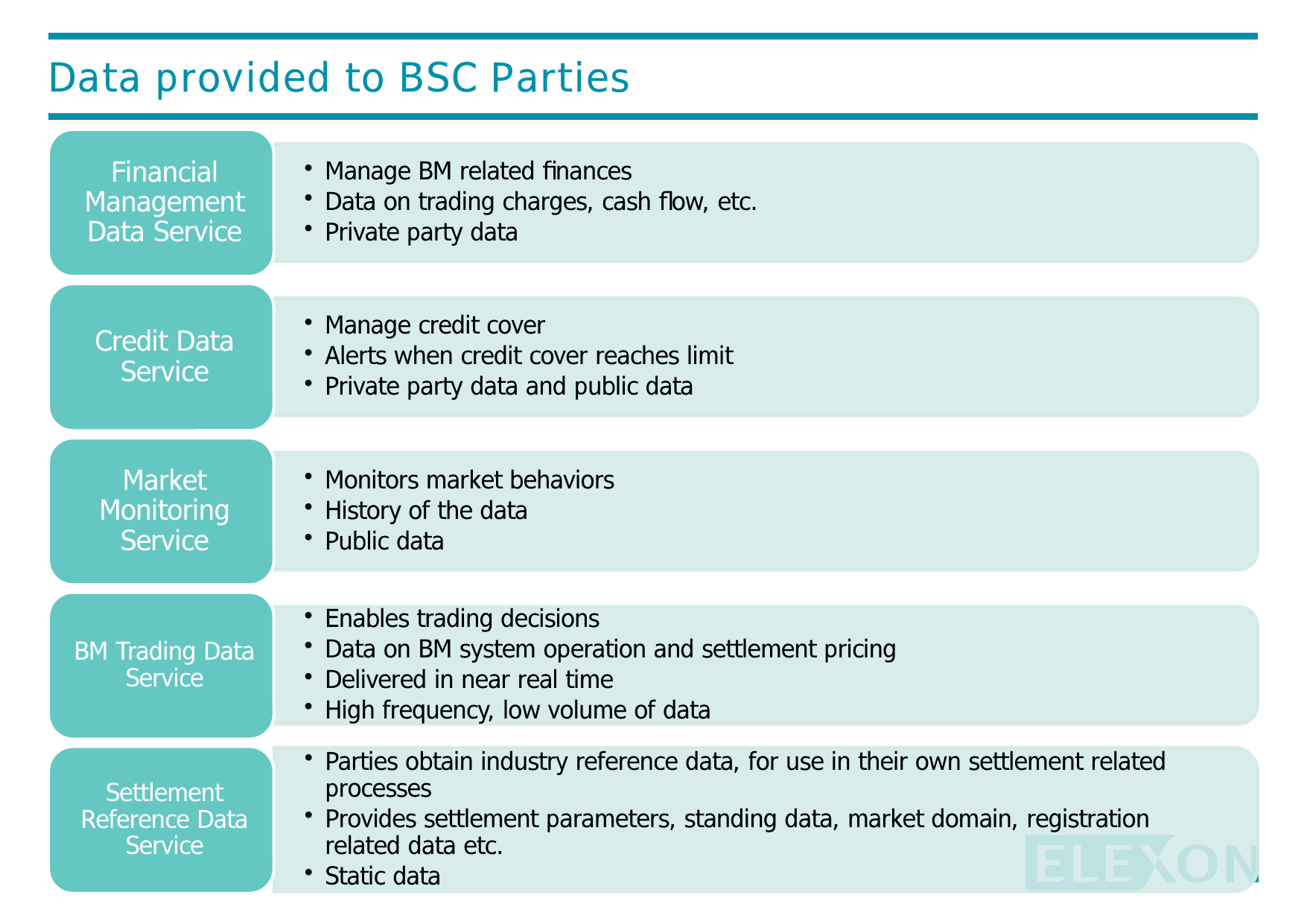

# Data provided to BSC Parties
Manage BM related finances
Data on trading charges, cash flow, etc.
Private party data
Financial Management Data Service
Manage credit cover
Alerts when credit cover reaches limit
Private party data and public data
Credit Data Service
Monitors market behaviors
History of the data
Public data
Market Monitoring Service
Enables trading decisions
Data on BM system operation and settlement pricing
Delivered in near real time
High frequency, low volume of data
BM Trading Data Service
Parties obtain industry reference data, for use in their own settlement related processes
Provides settlement parameters, standing data, market domain, registration related data etc.
Static data
Settlement Reference Data Service